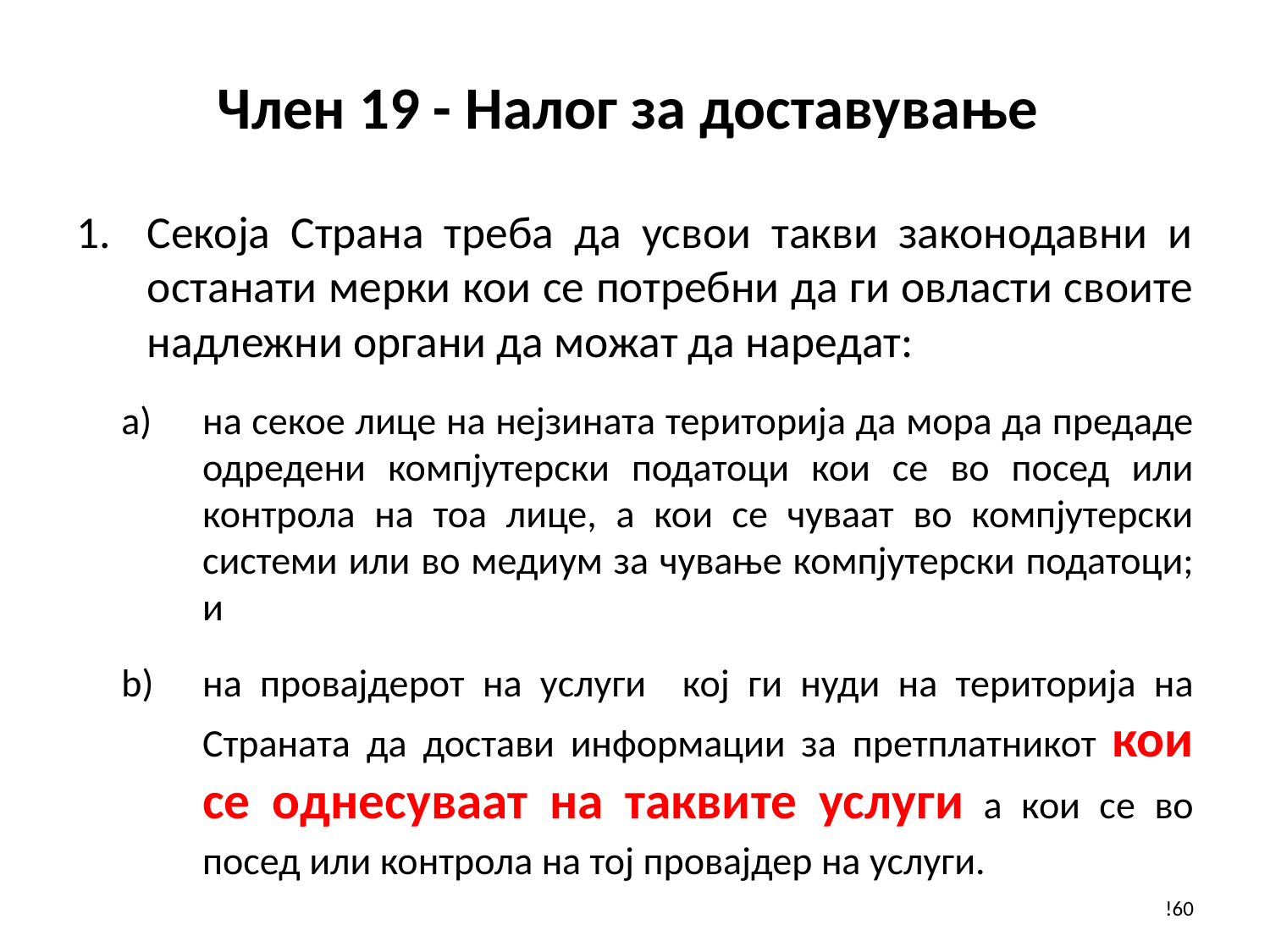

# Член 19 - Налог за доставување
Секоја Страна треба да усвои такви законодавни и останати мерки кои се потребни да ги овласти своите надлежни органи да можат да наредат:
на секое лице на нејзината територија да мора да предаде одредени компјутерски податоци кои се во посед или контрола на тоа лице, а кои се чуваат во компјутерски системи или во медиум за чување компјутерски податоци; и
на провајдерот на услуги  кој ги нуди на територија на Страната да достави информации за претплатникот кои се однесуваат на таквите услуги а кои се во посед или контрола на тој провајдер на услуги.
!60